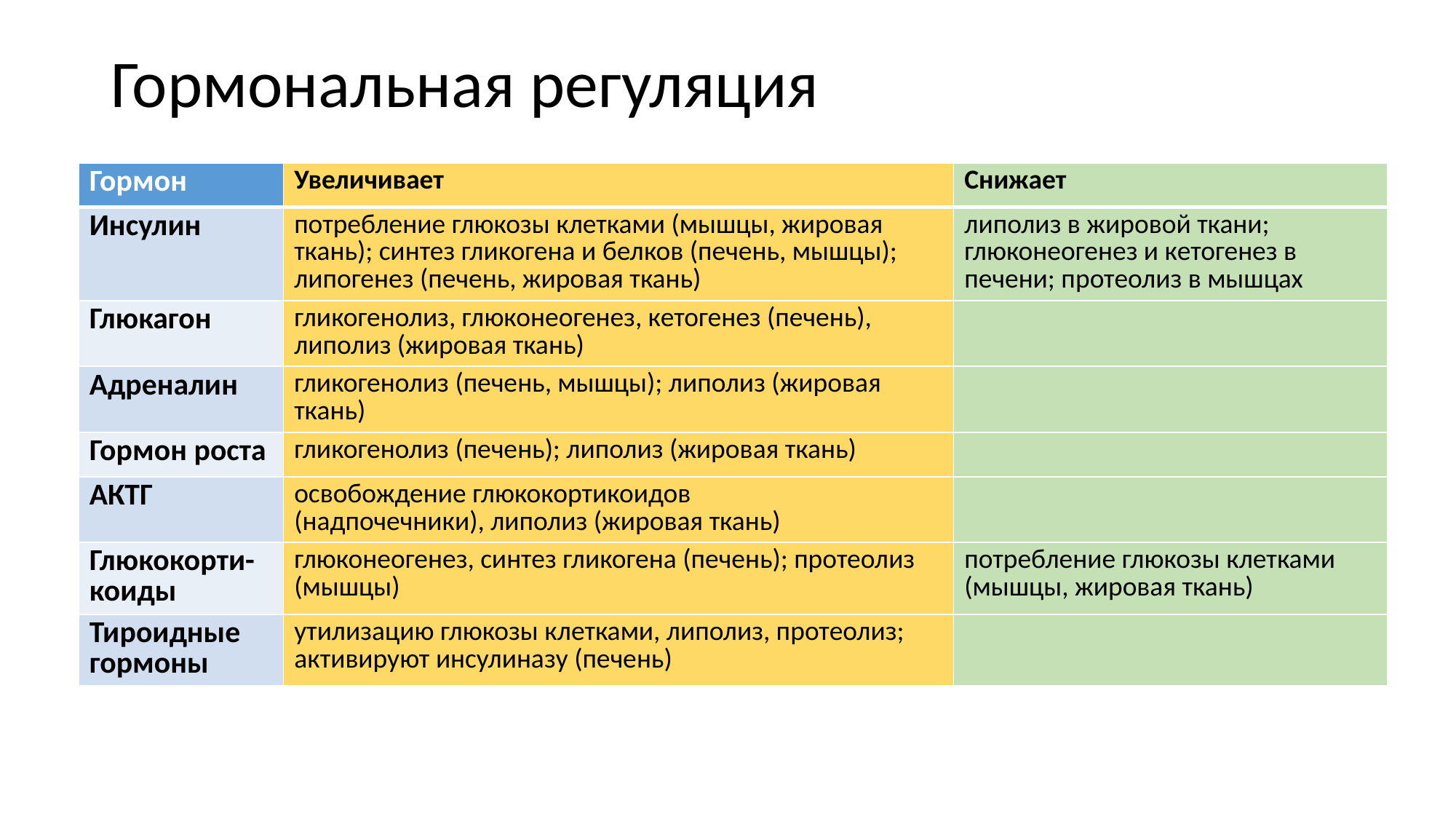

# Гормональная регуляция
| Гормон | Увеличивает | Снижает |
| --- | --- | --- |
| Инсулин | потребление глюкозы клетками (мышцы, жировая ткань); синтез гликогена и белков (печень, мышцы); липогенез (печень, жировая ткань) | липолиз в жировой ткани; глюконеогенез и кетогенез в печени; протеолиз в мышцах |
| Глюкагон | гликогенолиз, глюконеогенез, кетогенез (печень), липолиз (жировая ткань) |  |
| Адреналин | гликогенолиз (печень, мышцы); липолиз (жировая ткань) |  |
| Гормон роста | гликогенолиз (печень); липолиз (жировая ткань) |  |
| АКТГ | освобождение глюкокортикоидов (надпочечники), липолиз (жировая ткань) |  |
| Глюкокорти-коиды | глюконеогенез, синтез гликогена (печень); протеолиз (мышцы) | потребление глюкозы клетками (мышцы, жировая ткань) |
| Тироидные гормоны | утилизацию глюкозы клетками, липолиз, протеолиз; активируют инсулиназу (печень) |  |